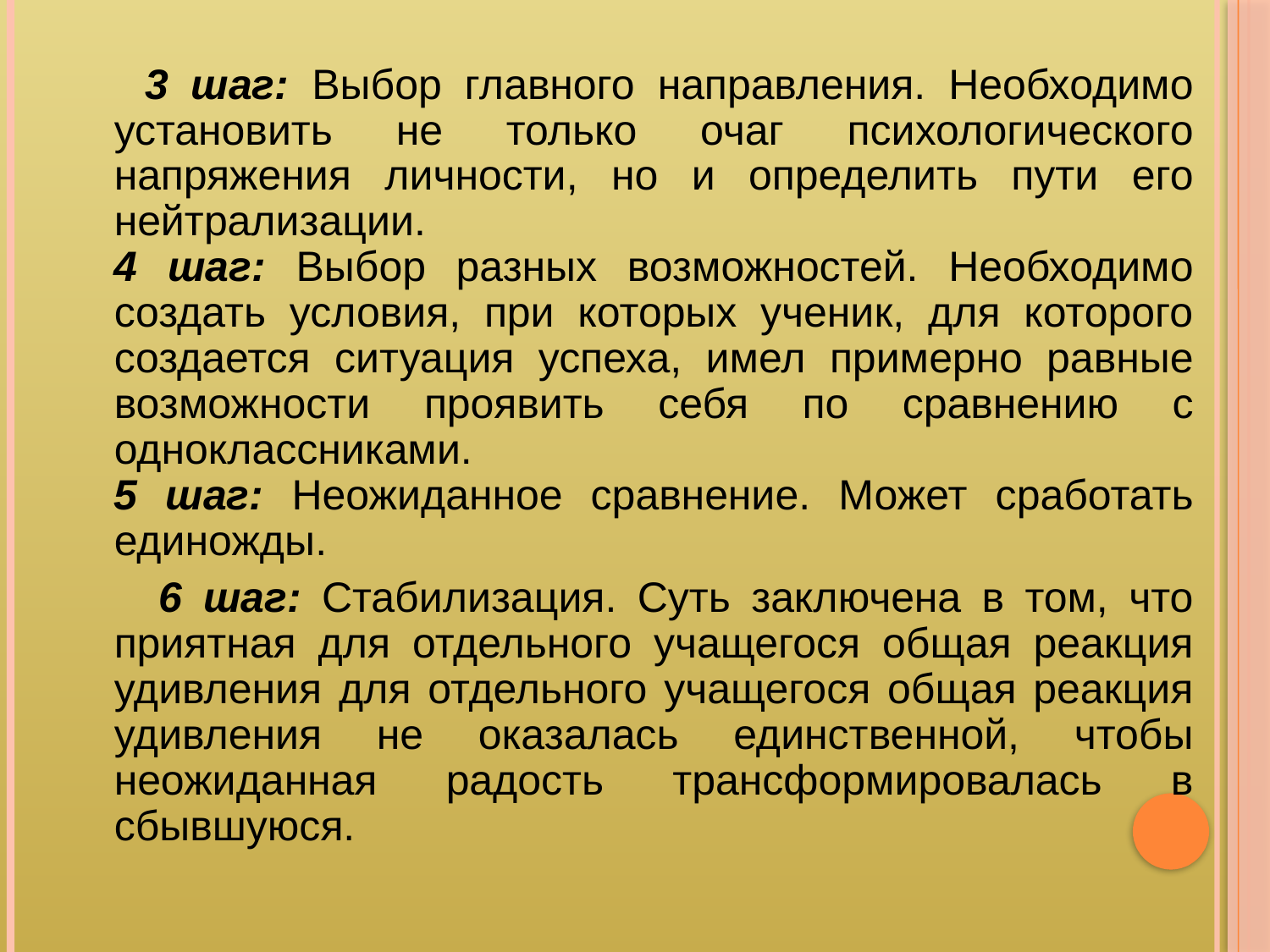

3 шаг: Выбор главного направления. Необходимо установить не только очаг психологического напряжения личности, но и определить пути его нейтрализации.
4 шаг: Выбор разных возможностей. Необходимо создать условия, при которых ученик, для которого создается ситуация успеха, имел примерно равные возможности проявить себя по сравнению с одноклассниками.
5 шаг: Неожиданное сравнение. Может сработать единожды.
    6 шаг: Стабилизация. Суть заключена в том, что приятная для отдельного учащегося общая реакция удивления для отдельного учащегося общая реакция удивления не оказалась единственной, чтобы неожиданная радость трансформировалась в сбывшуюся.